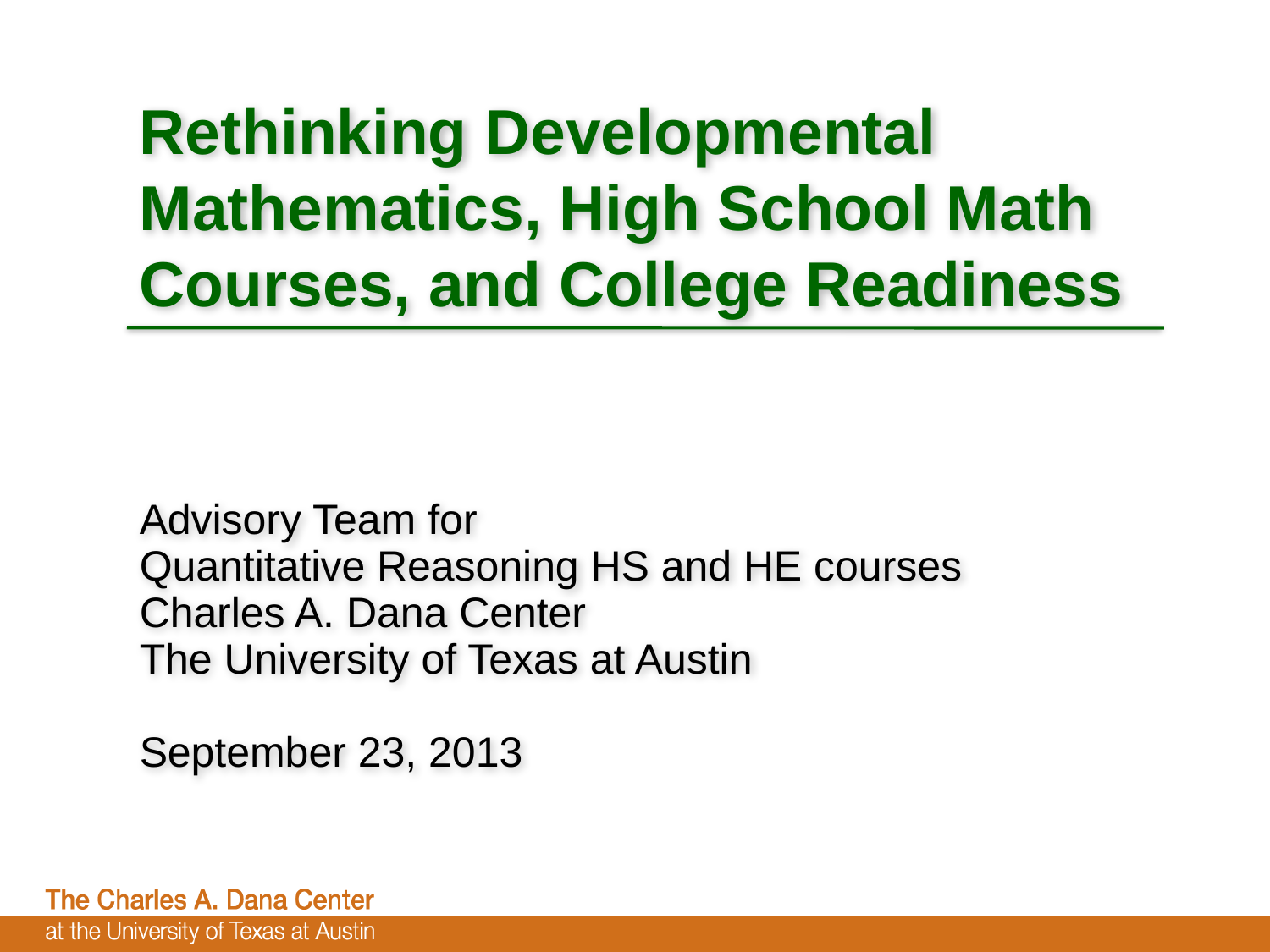

Rethinking Developmental Mathematics, High School Math Courses, and College Readiness
Advisory Team for
Quantitative Reasoning HS and HE courses
Charles A. Dana Center
The University of Texas at Austin

September 23, 2013